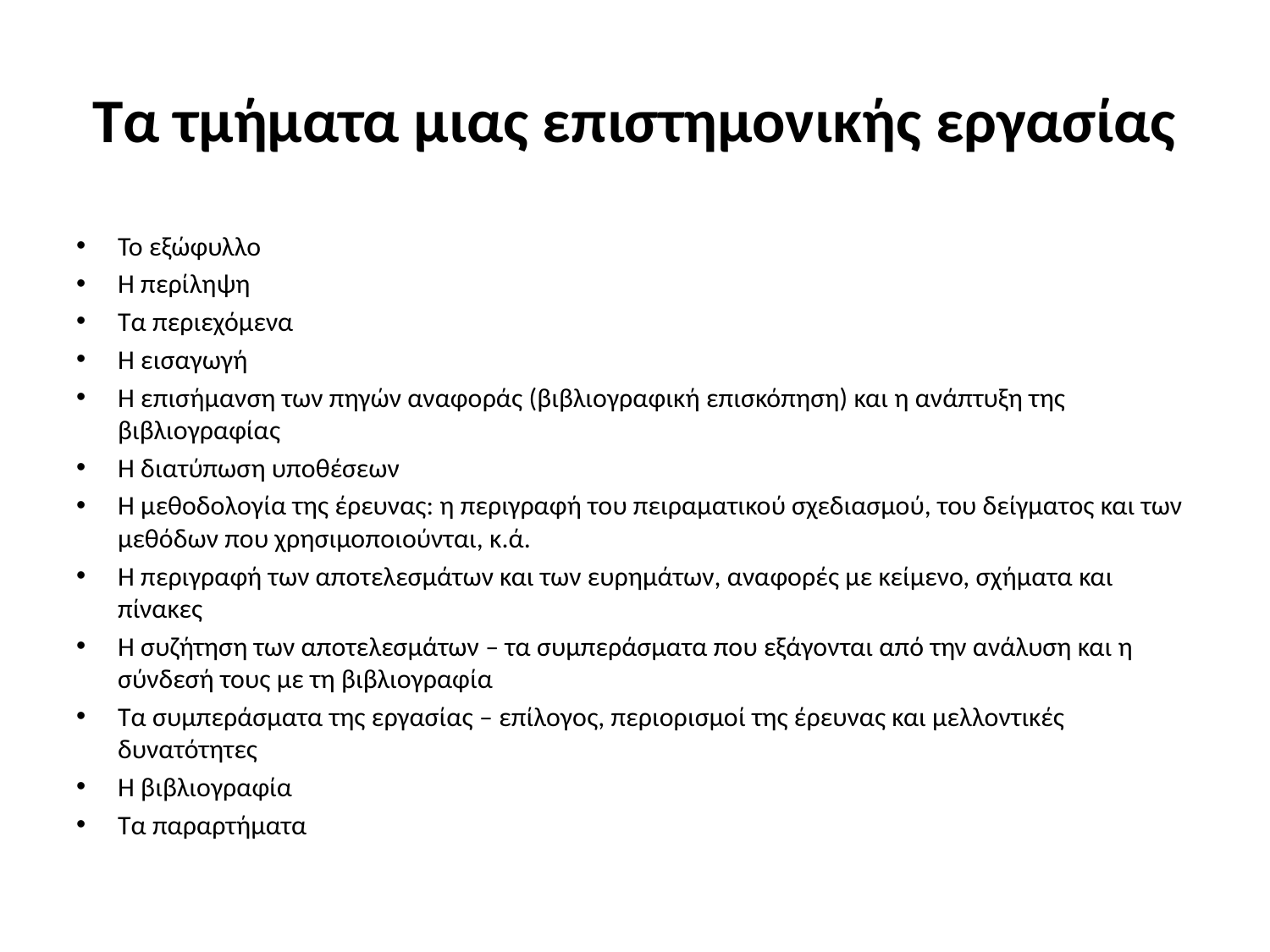

# Τα τμήματα μιας επιστημονικής εργασίας
Το εξώφυλλο
Η περίληψη
Τα περιεχόμενα
Η εισαγωγή
Η επισήμανση των πηγών αναφοράς (βιβλιογραφική επισκόπηση) και η ανάπτυξη της βιβλιογραφίας
Η διατύπωση υποθέσεων
Η μεθοδολογία της έρευνας: η περιγραφή του πειραματικού σχεδιασμού, του δείγματος και των μεθόδων που χρησιμοποιούνται, κ.ά.
Η περιγραφή των αποτελεσμάτων και των ευρημάτων, αναφορές με κείμενο, σχήματα και πίνακες
Η συζήτηση των αποτελεσμάτων – τα συμπεράσματα που εξάγονται από την ανάλυση και η σύνδεσή τους με τη βιβλιογραφία
Τα συμπεράσματα της εργασίας – επίλογος, περιορισμοί της έρευνας και μελλοντικές δυνατότητες
Η βιβλιογραφία
Τα παραρτήματα